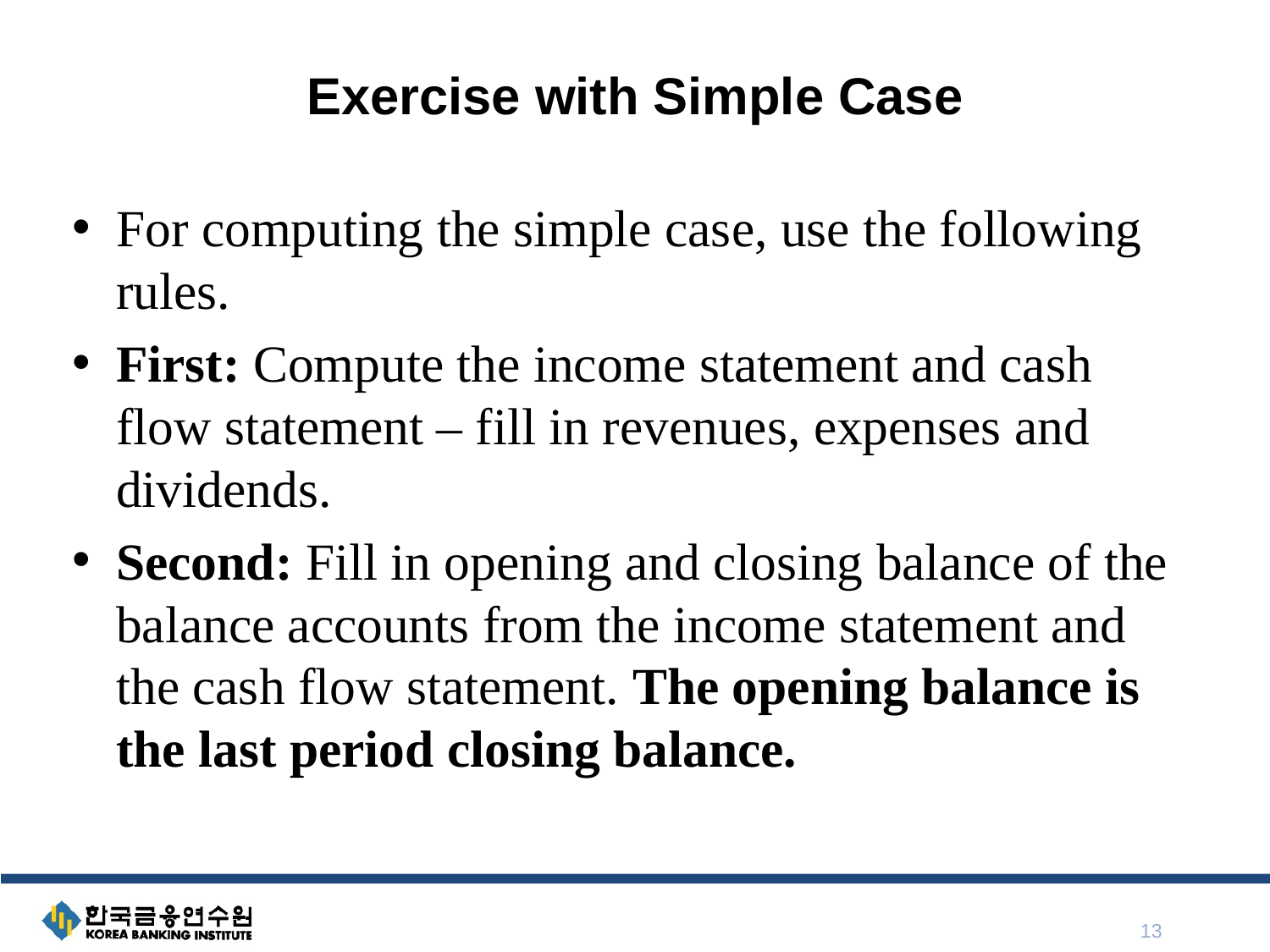

# Exercise with Simple Case
For computing the simple case, use the following rules.
First: Compute the income statement and cash flow statement – fill in revenues, expenses and dividends.
Second: Fill in opening and closing balance of the balance accounts from the income statement and the cash flow statement. The opening balance is the last period closing balance.
13